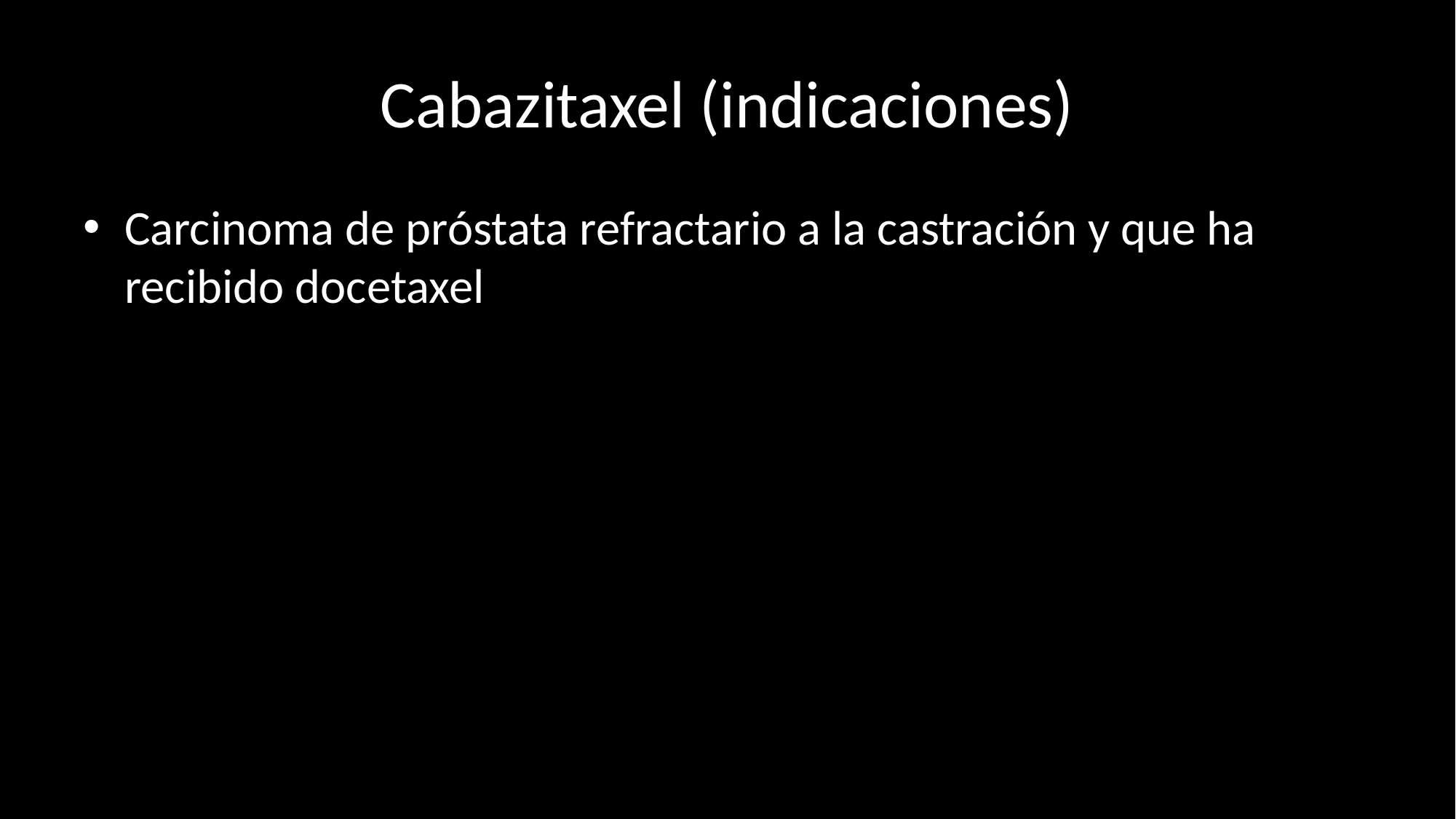

# Cabazitaxel (indicaciones)
Carcinoma de próstata refractario a la castración y que ha recibido docetaxel